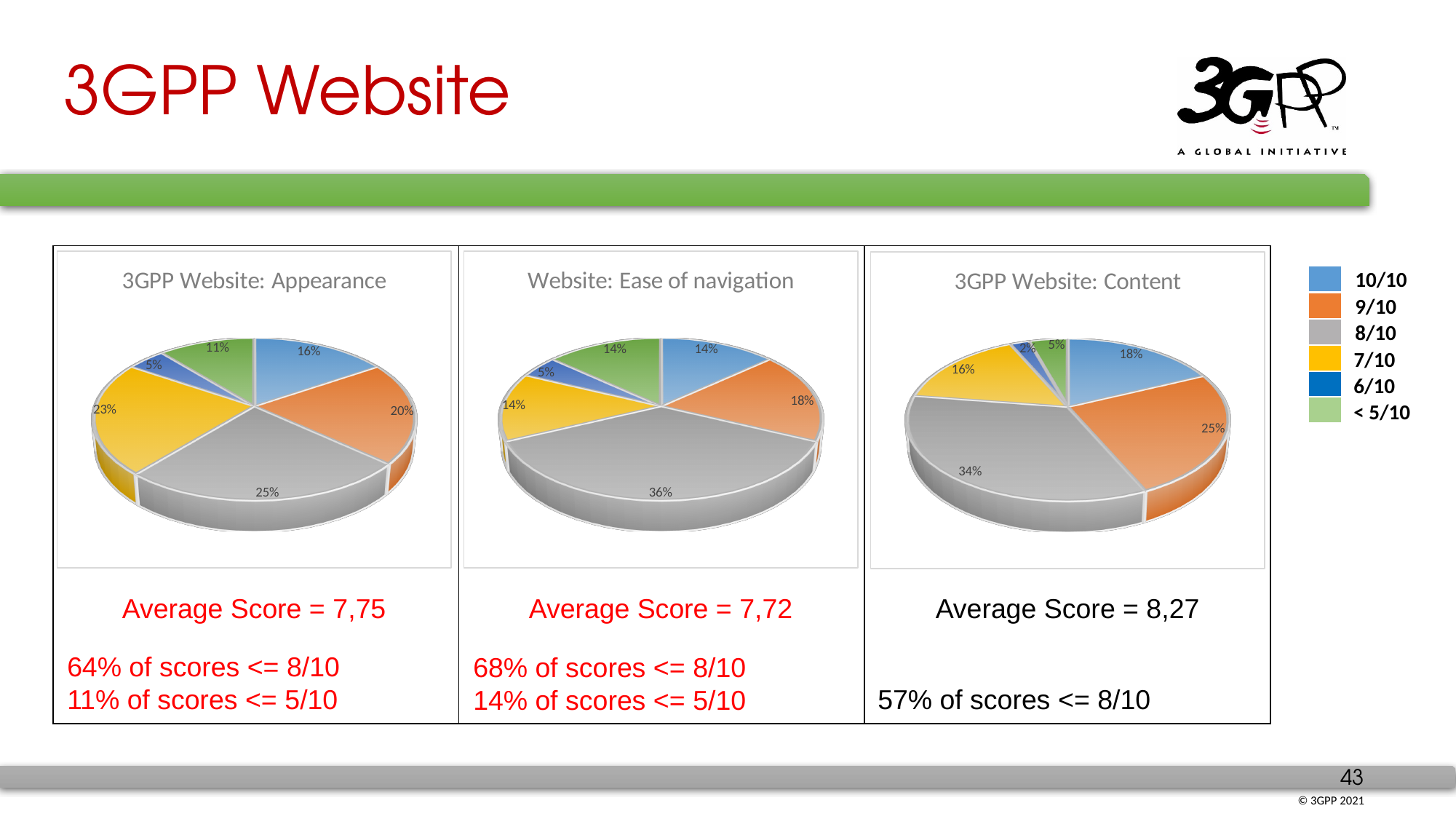

# 3GPP Website
|  |  |  |
| --- | --- | --- |

[unsupported chart]

[unsupported chart]

[unsupported chart]

10/10

9/10

8/10

7/10

6/10

< 5/10
Average Score = 7,75
Average Score = 7,72
Average Score = 8,27

57% of scores <= 8/10
64% of scores <= 8/10
11% of scores <= 5/10
68% of scores <= 8/10
14% of scores <= 5/10